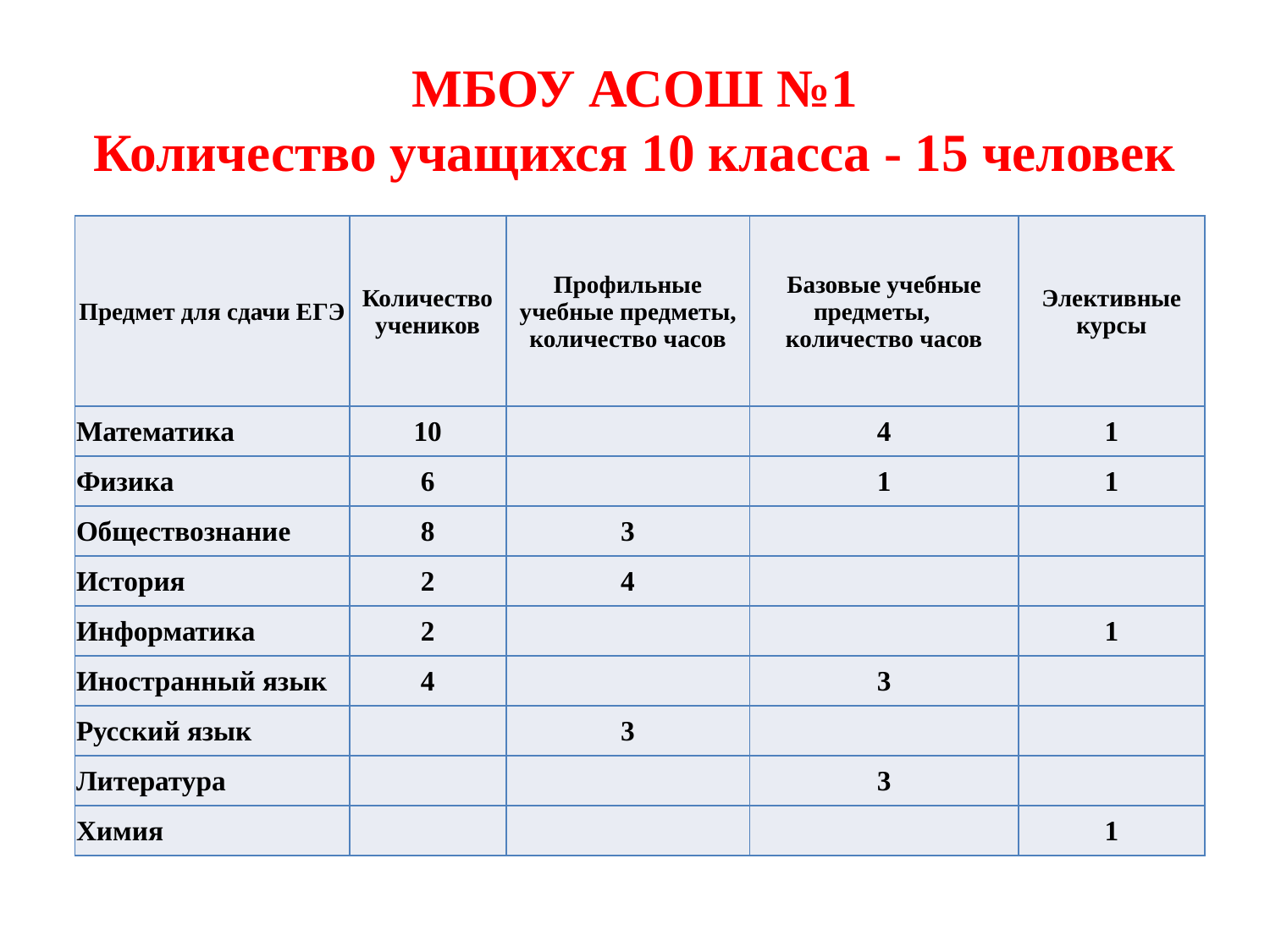

# МБОУ АСОШ №1 Количество учащихся 10 класса - 15 человек
| Предмет для сдачи ЕГЭ | Количество учеников | Профильные учебные предметы, количество часов | Базовые учебные предметы, количество часов | Элективные курсы |
| --- | --- | --- | --- | --- |
| Математика | 10 |  | 4 | 1 |
| Физика | 6 |  | 1 | 1 |
| Обществознание | 8 | 3 |  |  |
| История | 2 | 4 |  |  |
| Информатика | 2 |  |  | 1 |
| Иностранный язык | 4 |  | 3 |  |
| Русский язык |  | 3 |  |  |
| Литература |  |  | 3 |  |
| Химия |  |  |  | 1 |